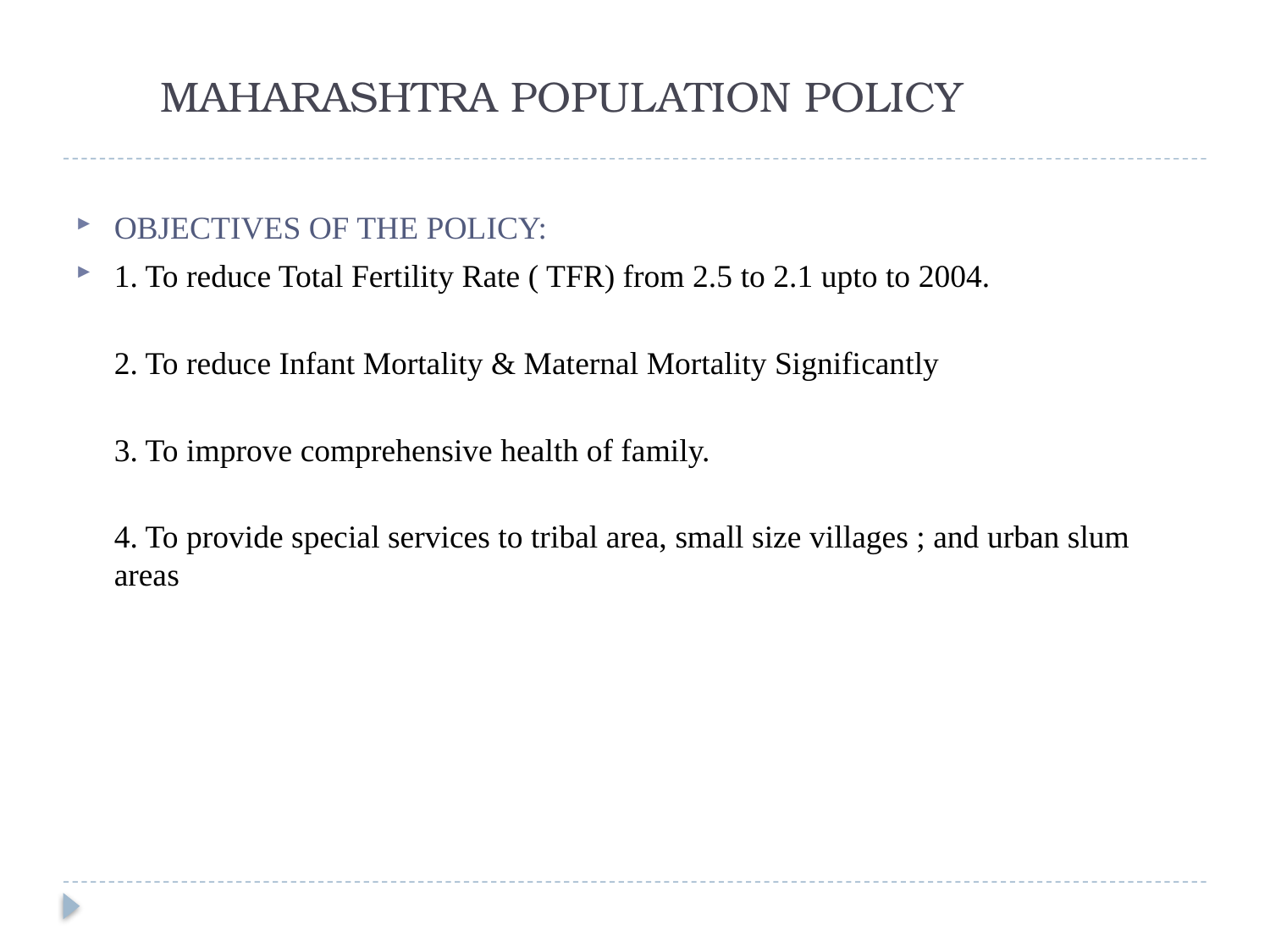

# MAHARASHTRA POPULATION POLICY
OBJECTIVES OF THE POLICY:
1. To reduce Total Fertility Rate ( TFR) from 2.5 to 2.1 upto to 2004.
2. To reduce Infant Mortality & Maternal Mortality Significantly
3. To improve comprehensive health of family.
4. To provide special services to tribal area, small size villages ; and urban slum areas